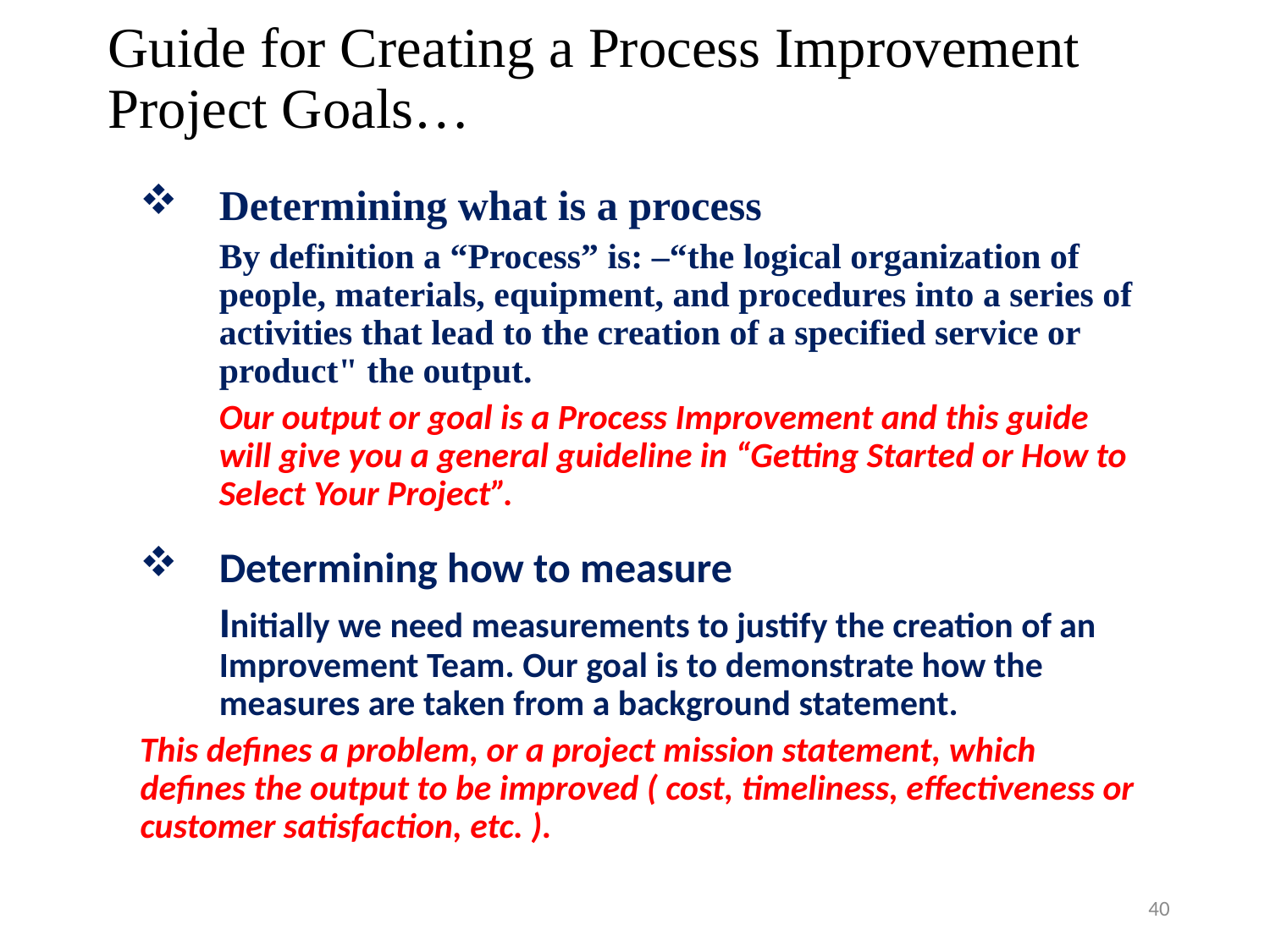

# Guide for Creating a Process Improvement Project Goals…
Determining what is a process
	By definition a “Process” is: –“the logical organization of people, materials, equipment, and procedures into a series of activities that lead to the creation of a specified service or product" the output.
	Our output or goal is a Process Improvement and this guide will give you a general guideline in “Getting Started or How to Select Your Project”.

Determining how to measure
	Initially we need measurements to justify the creation of an Improvement Team. Our goal is to demonstrate how the measures are taken from a background statement.
This defines a problem, or a project mission statement, which defines the output to be improved ( cost, timeliness, effectiveness or customer satisfaction, etc. ).
40